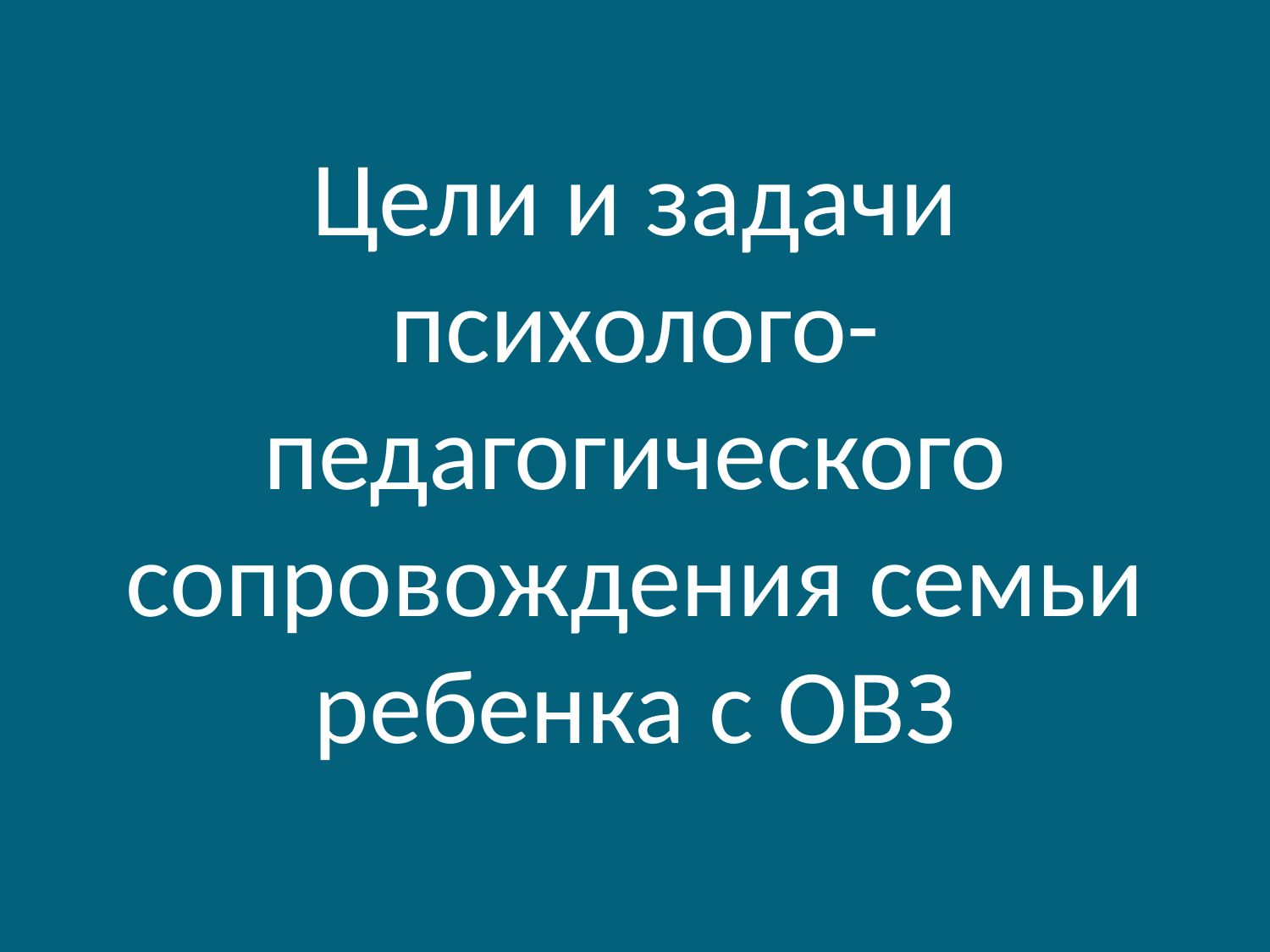

# Цели и задачи психолого- педагогического сопровождения семьи ребенка с ОВЗ